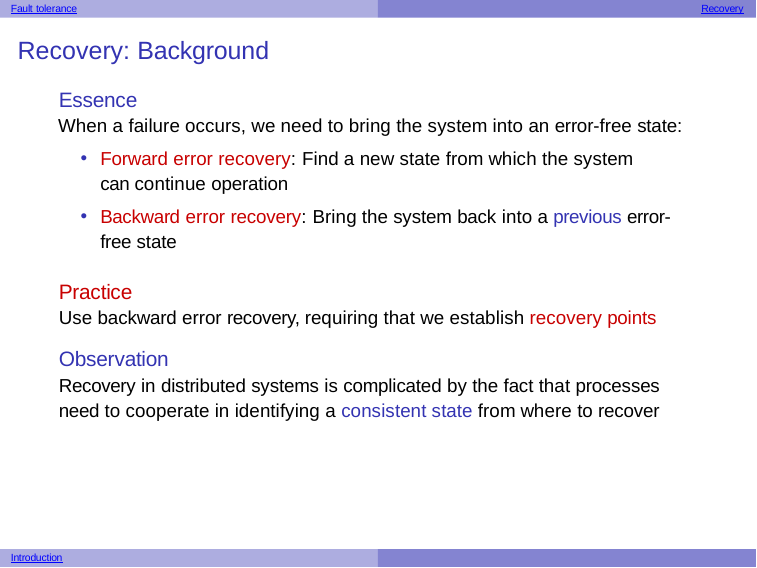

Fault tolerance
Recovery
Recovery: Background
Essence
When a failure occurs, we need to bring the system into an error-free state:
Forward error recovery: Find a new state from which the system can continue operation
Backward error recovery: Bring the system back into a previous error-free state

Practice
Use backward error recovery, requiring that we establish recovery points
Observation
Recovery in distributed systems is complicated by the fact that processes need to cooperate in identifying a consistent state from where to recover
Introduction